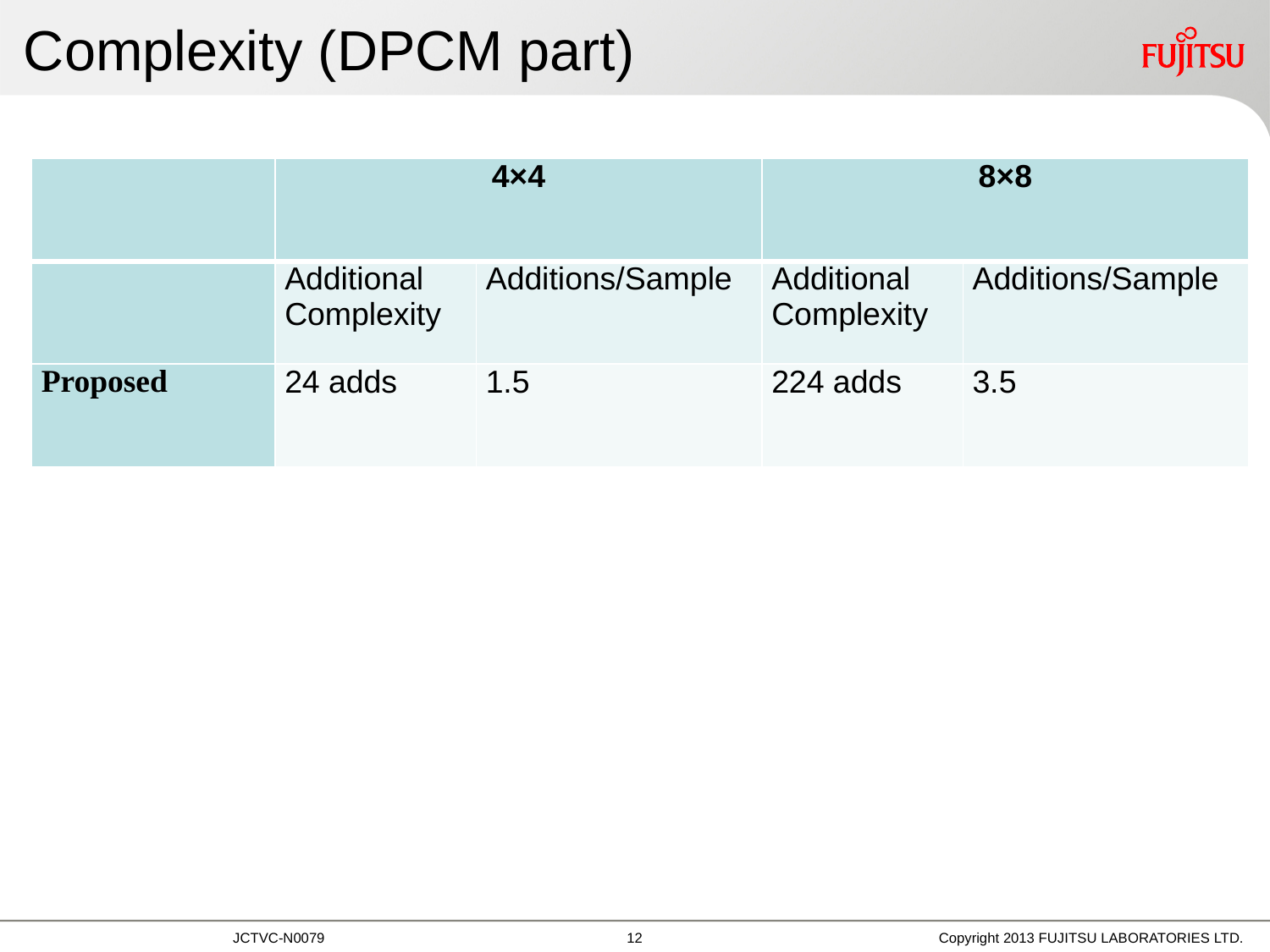

# Complexity (DPCM part)
|  | 4×4 |  | 8×8 |  |
| --- | --- | --- | --- | --- |
|  | Additional Complexity | Additions/Sample | Additional Complexity | Additions/Sample |
| Proposed | 24 adds | 1.5 | 224 adds | 3.5 |
12
Copyright 2013 FUJITSU LABORATORIES LTD.